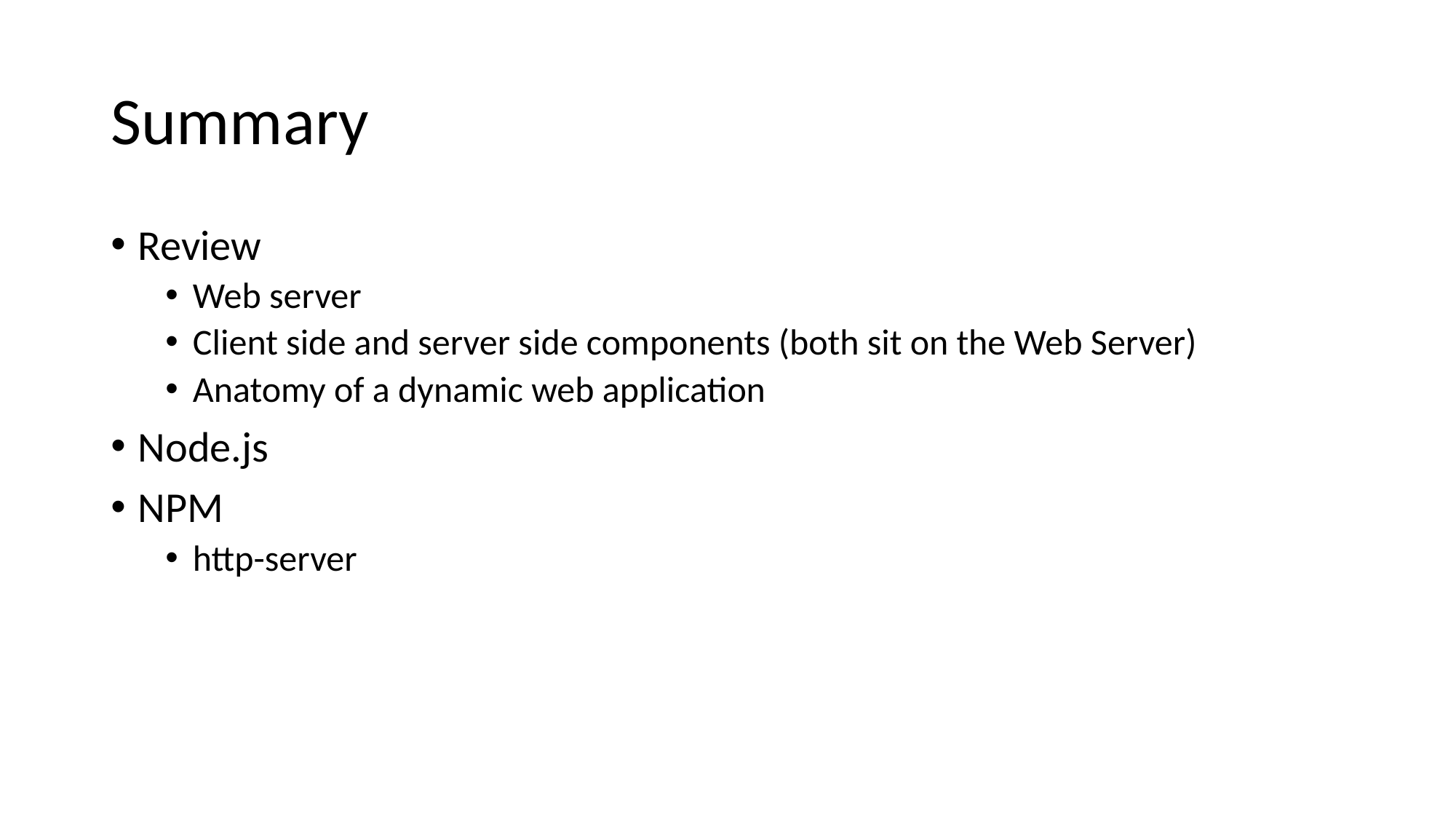

# Summary
Review
Web server
Client side and server side components (both sit on the Web Server)
Anatomy of a dynamic web application
Node.js
NPM
http-server